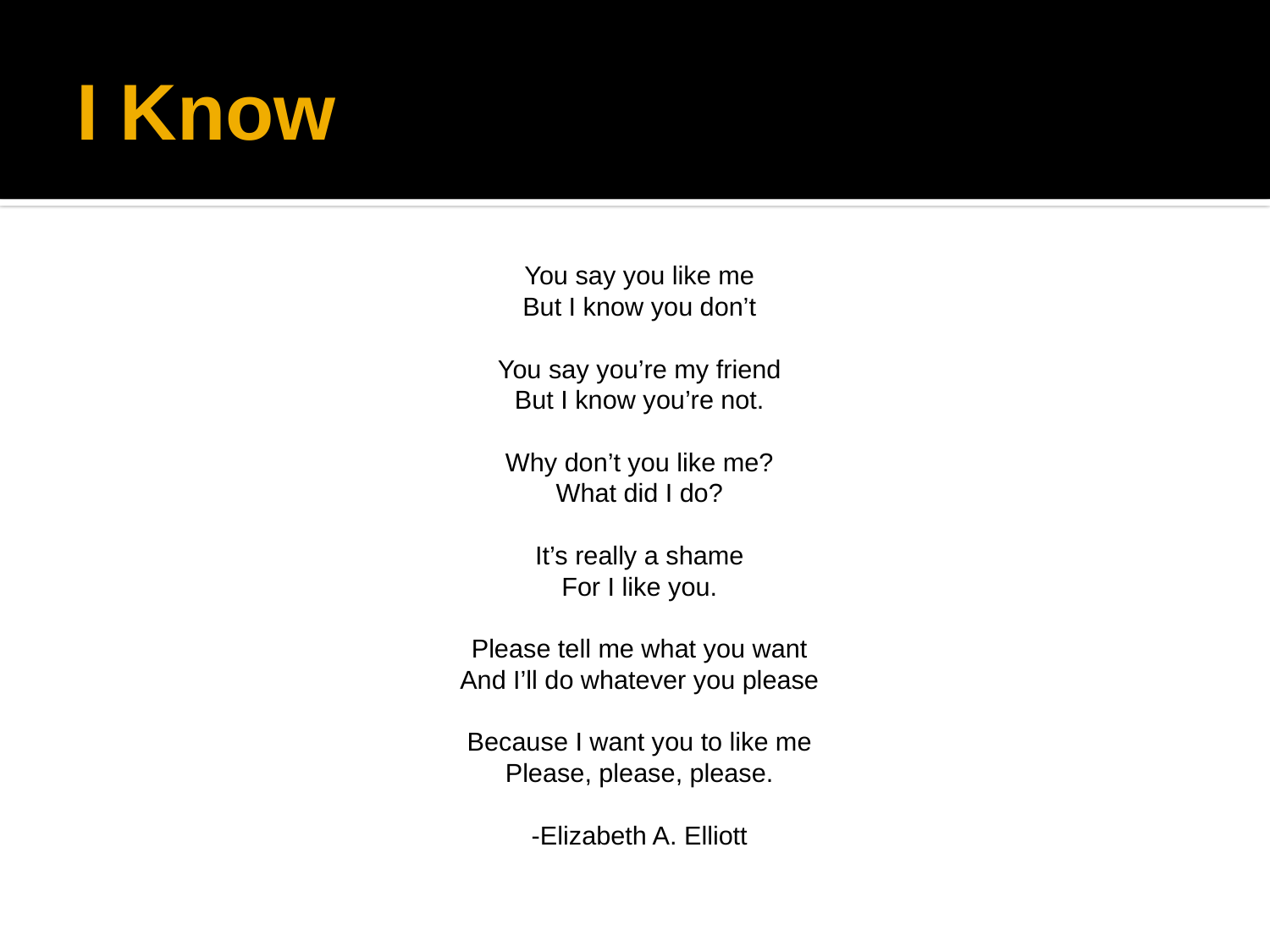

# I Know
You say you like me
But I know you don’t

You say you’re my friend
But I know you’re not.

Why don’t you like me?
What did I do?

It’s really a shame
For I like you.

Please tell me what you want
And I’ll do whatever you please

Because I want you to like me
Please, please, please.

-Elizabeth A. Elliott